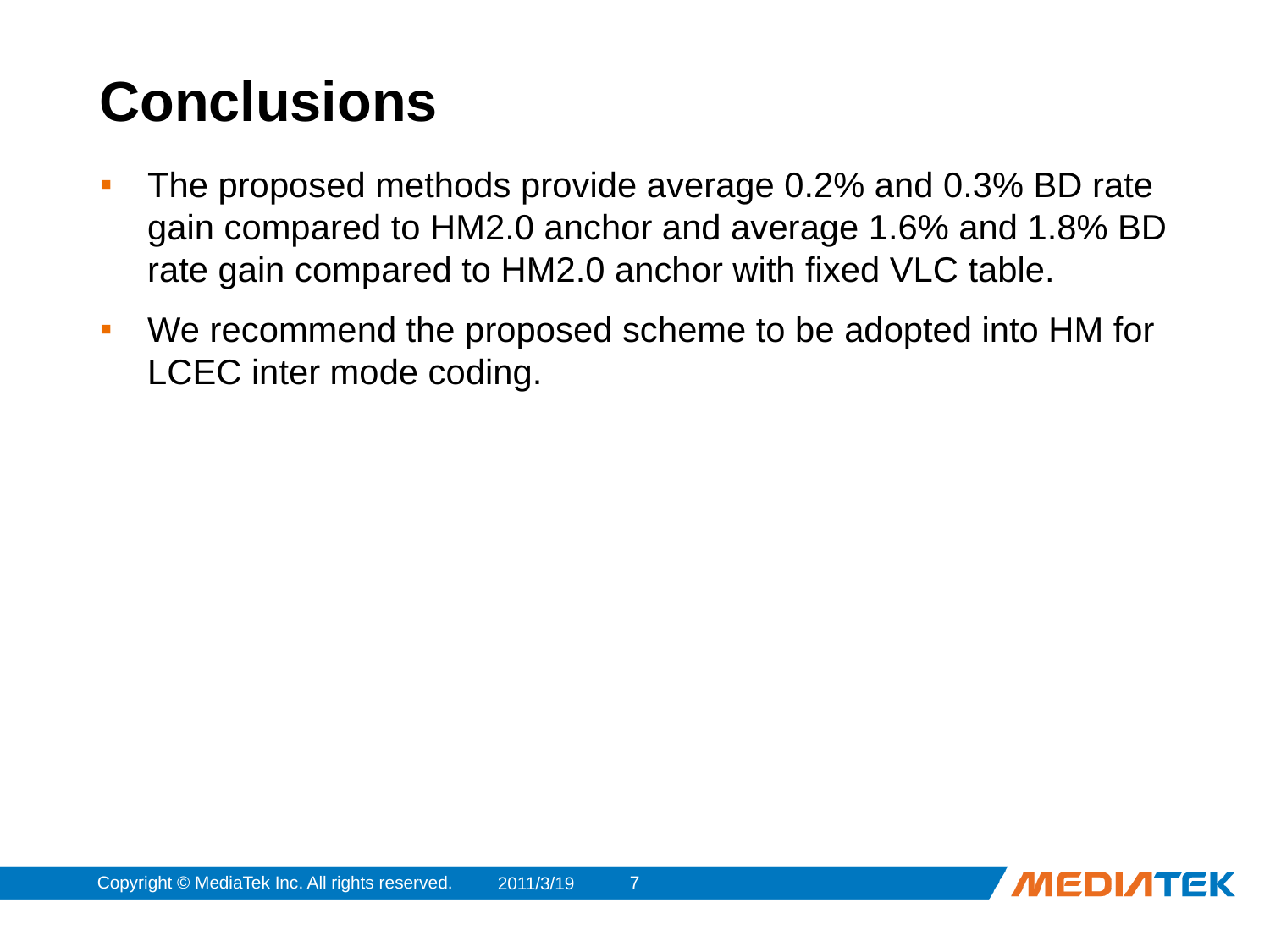

# Conclusions
The proposed methods provide average 0.2% and 0.3% BD rate gain compared to HM2.0 anchor and average 1.6% and 1.8% BD rate gain compared to HM2.0 anchor with fixed VLC table.
We recommend the proposed scheme to be adopted into HM for LCEC inter mode coding.
Copyright © MediaTek Inc. All rights reserved.
7
2011/3/19